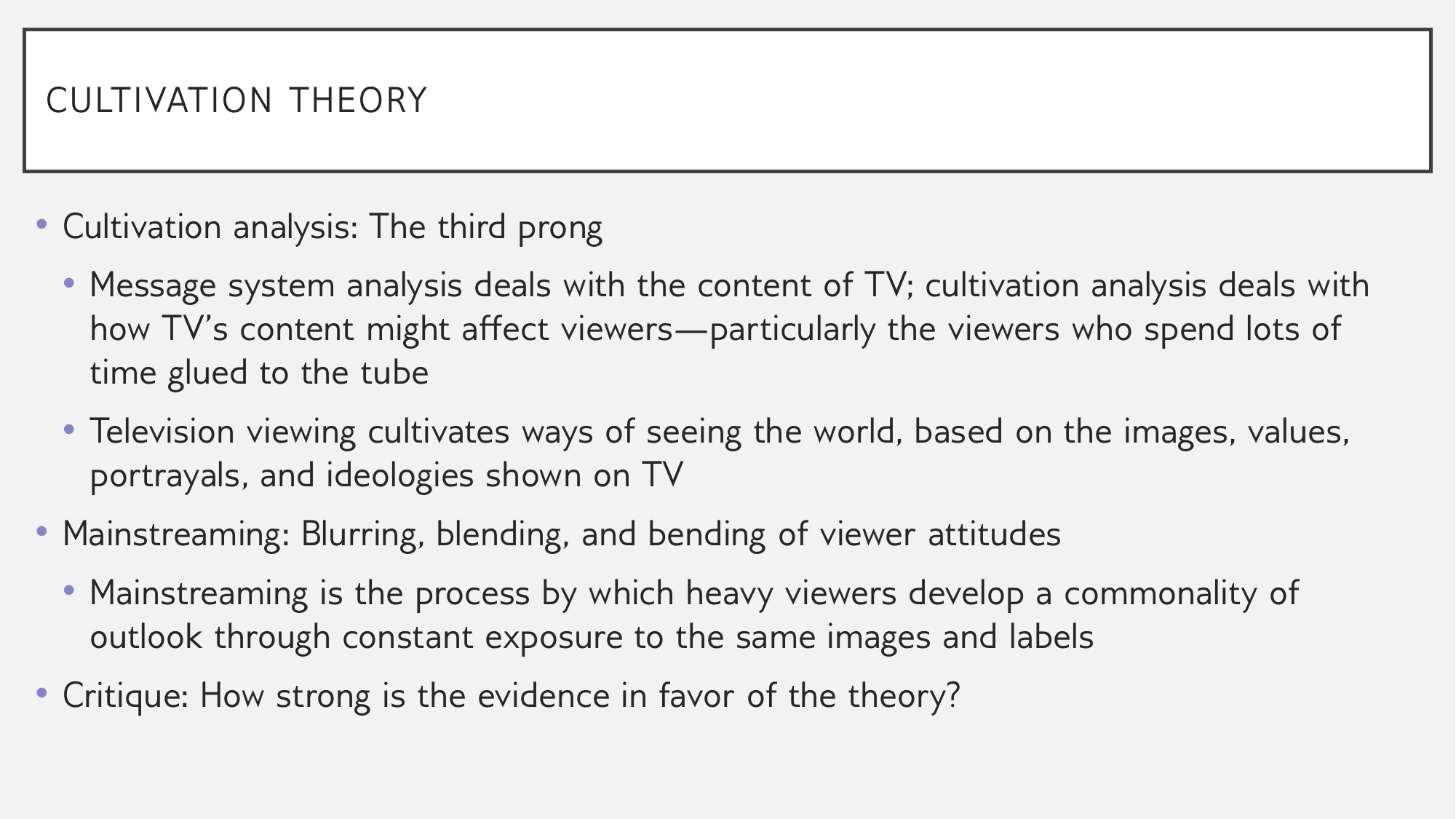

# Cultivation Theory
Cultivation analysis: The third prong
Message system analysis deals with the content of TV; cultivation analysis deals with how TV’s content might affect viewers—particularly the viewers who spend lots of time glued to the tube
Television viewing cultivates ways of seeing the world, based on the images, values, portrayals, and ideologies shown on TV
Mainstreaming: Blurring, blending, and bending of viewer attitudes
Mainstreaming is the process by which heavy viewers develop a commonality of outlook through constant exposure to the same images and labels
Critique: How strong is the evidence in favor of the theory?